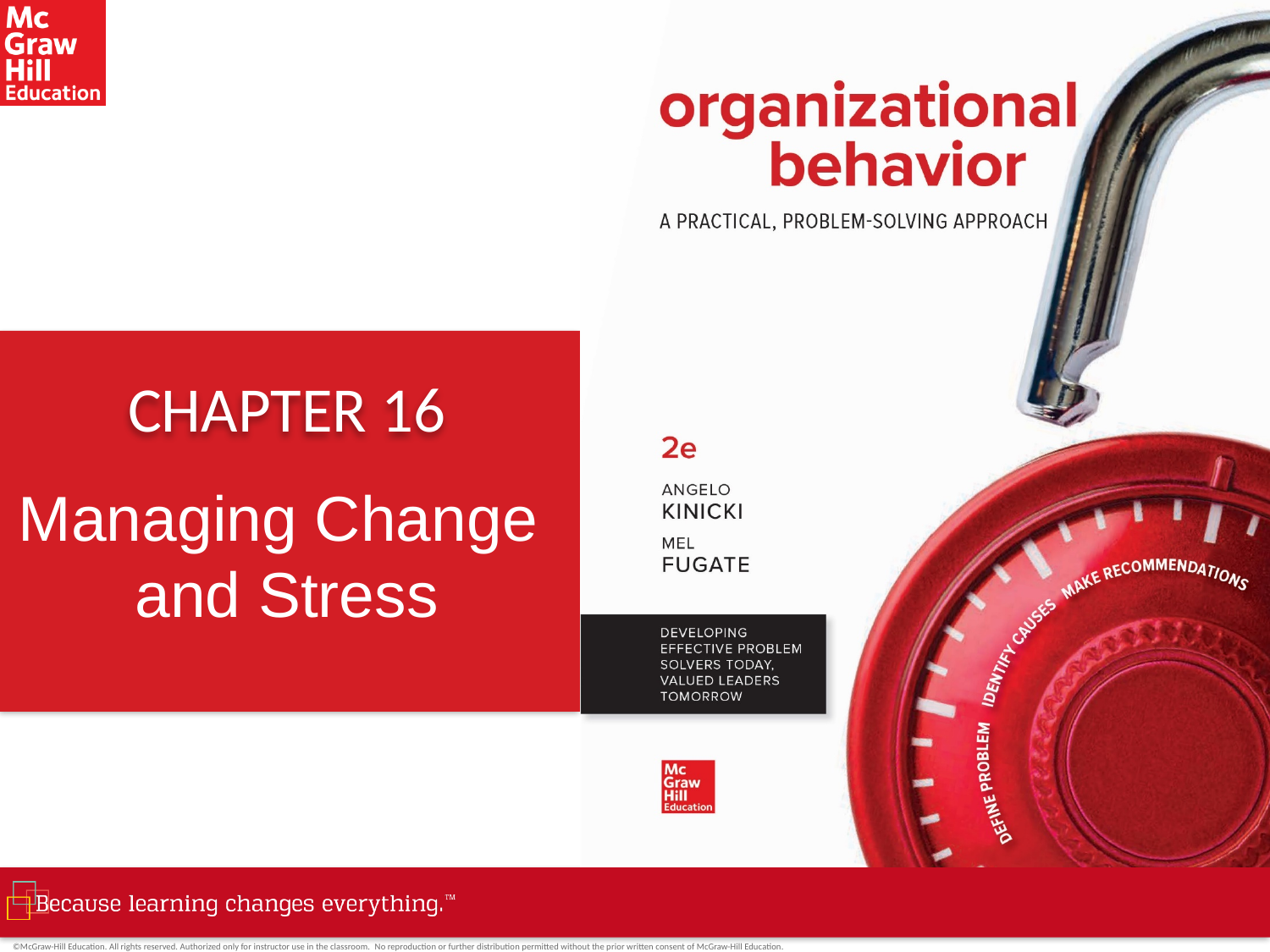

# CHAPTER 16
Managing Change
and Stress